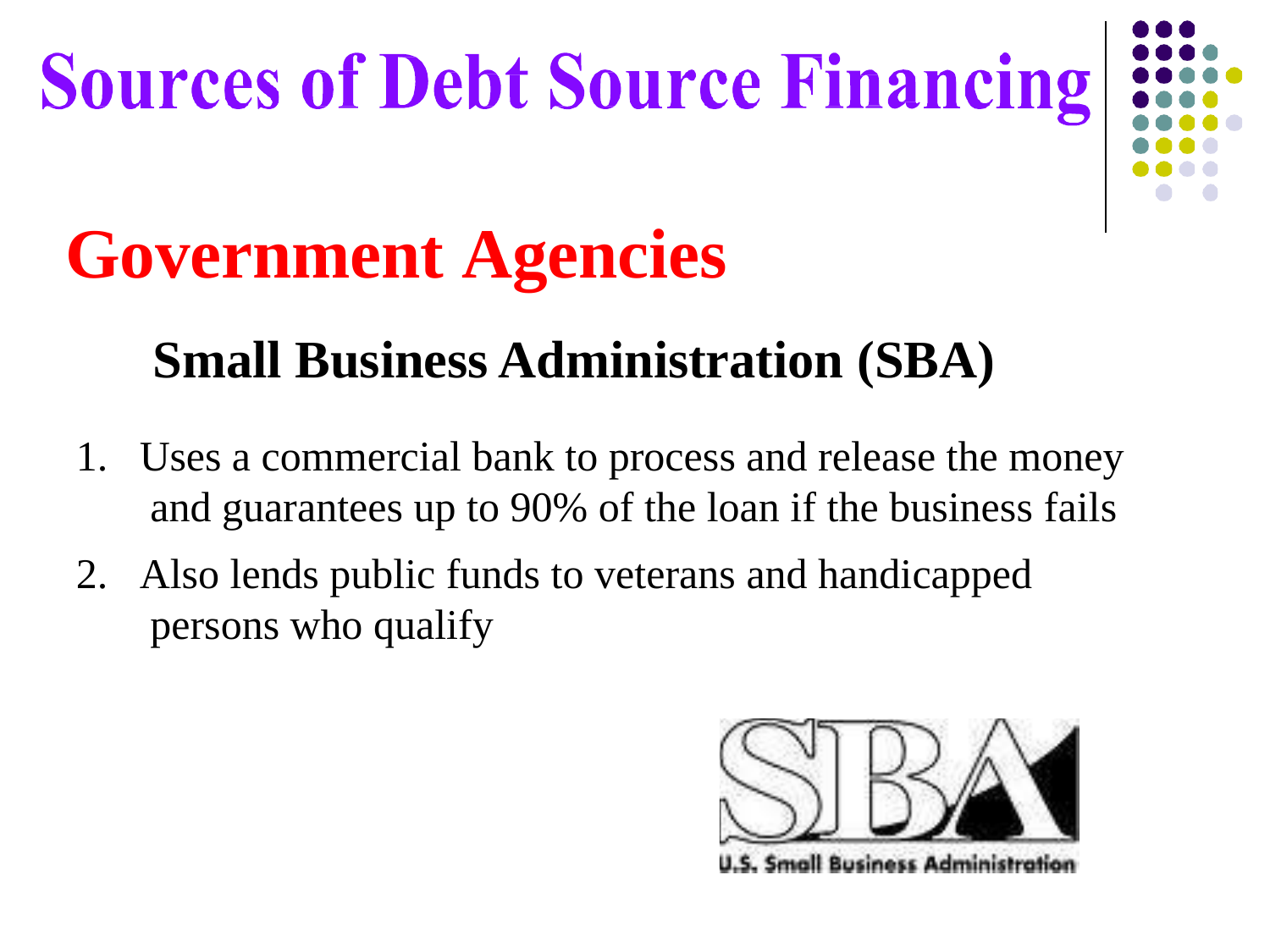

# Government Agencies
Small Business Administration (SBA)
Uses a commercial bank to process and release the money  and guarantees up to 90% of the loan if the business fails
Also lends public funds to veterans and handicapped  persons who qualify